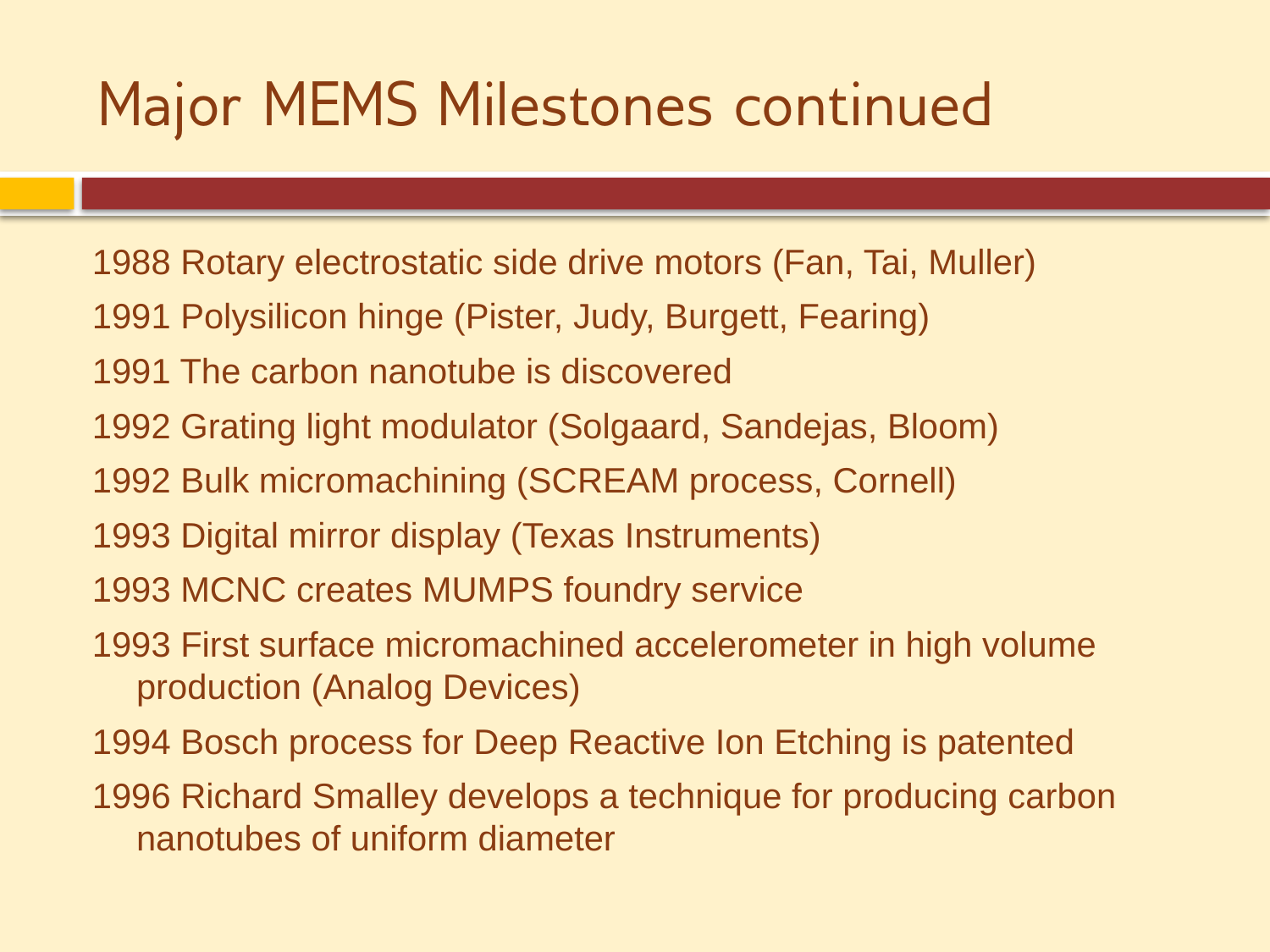

# Major MEMS Milestones continued
1988 Rotary electrostatic side drive motors (Fan, Tai, Muller)
1991 Polysilicon hinge (Pister, Judy, Burgett, Fearing)
1991 The carbon nanotube is discovered
1992 Grating light modulator (Solgaard, Sandejas, Bloom)
1992 Bulk micromachining (SCREAM process, Cornell)
1993 Digital mirror display (Texas Instruments)
1993 MCNC creates MUMPS foundry service
1993 First surface micromachined accelerometer in high volume production (Analog Devices)
1994 Bosch process for Deep Reactive Ion Etching is patented
1996 Richard Smalley develops a technique for producing carbon nanotubes of uniform diameter